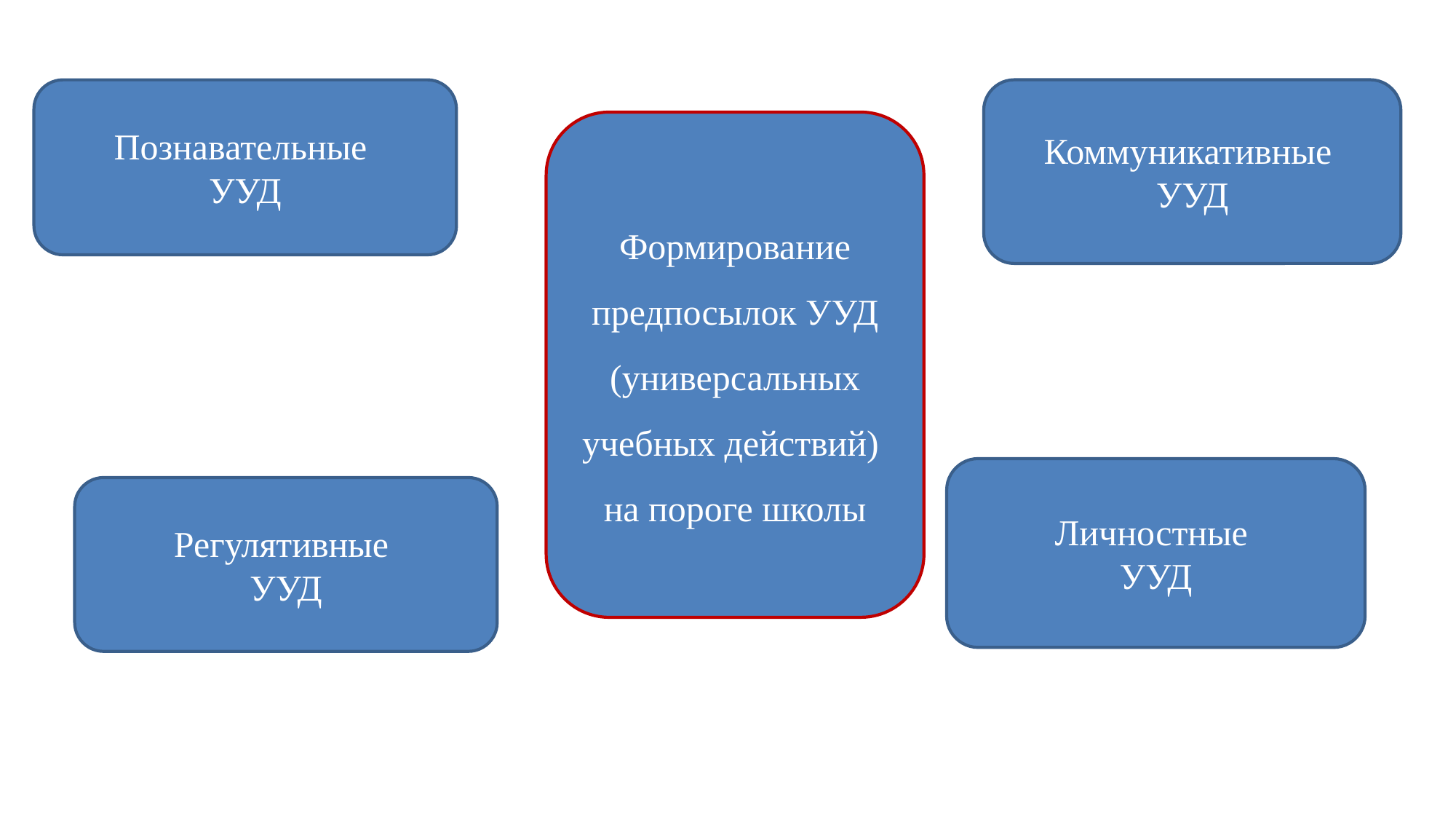

Познавательные
УУД
Коммуникативные
УУД
Формирование предпосылок УУД (универсальных учебных действий)
на пороге школы
Личностные
УУД
Регулятивные
УУД